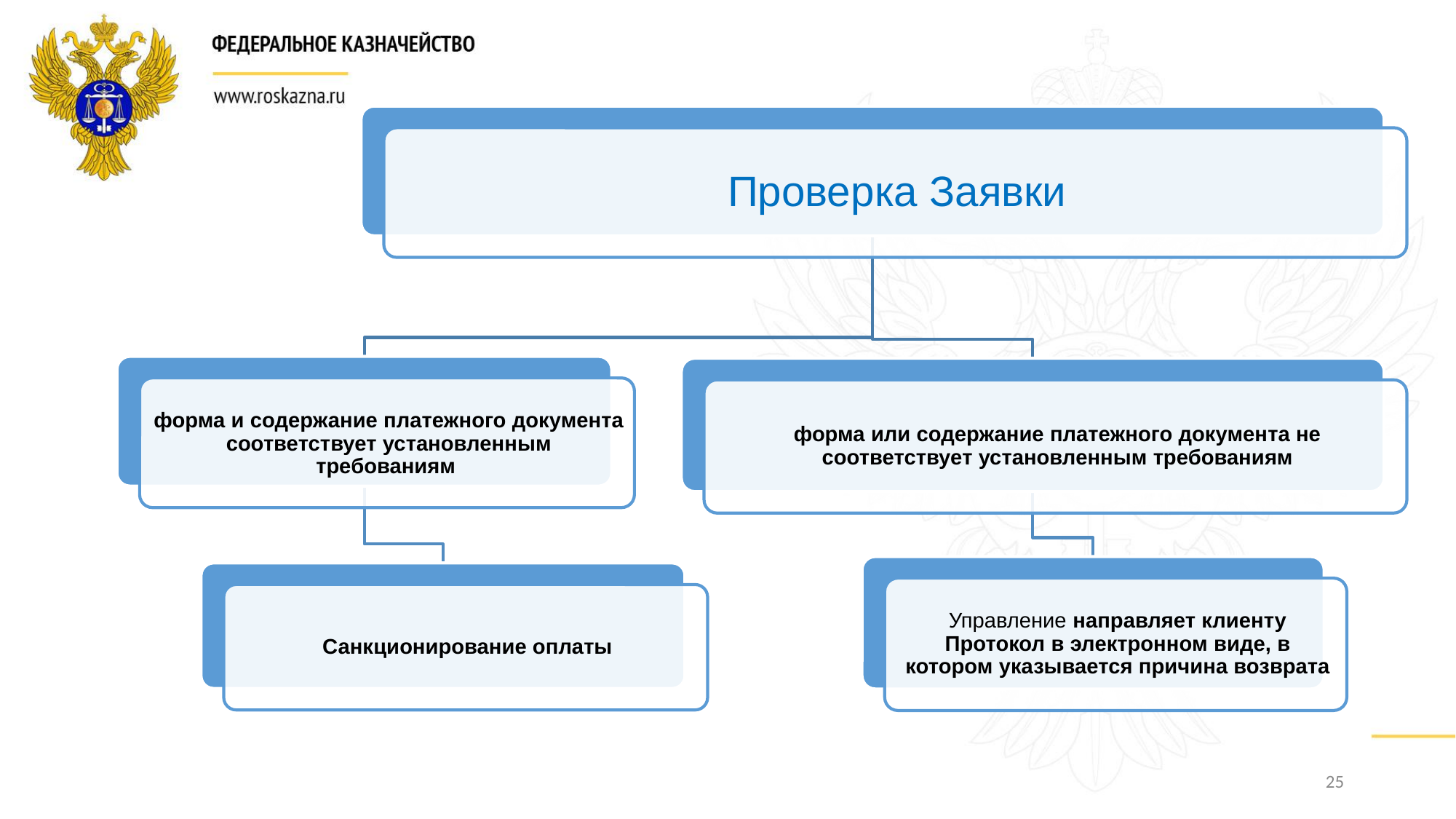

Проверка Заявки
форма или содержание платежного документа не соответствует установленным требованиям
Управление направляет клиенту Протокол в электронном виде, в котором указывается причина возврата

форма и содержание платежного документа соответствует установленным требованиям

Санкционирование оплаты

25